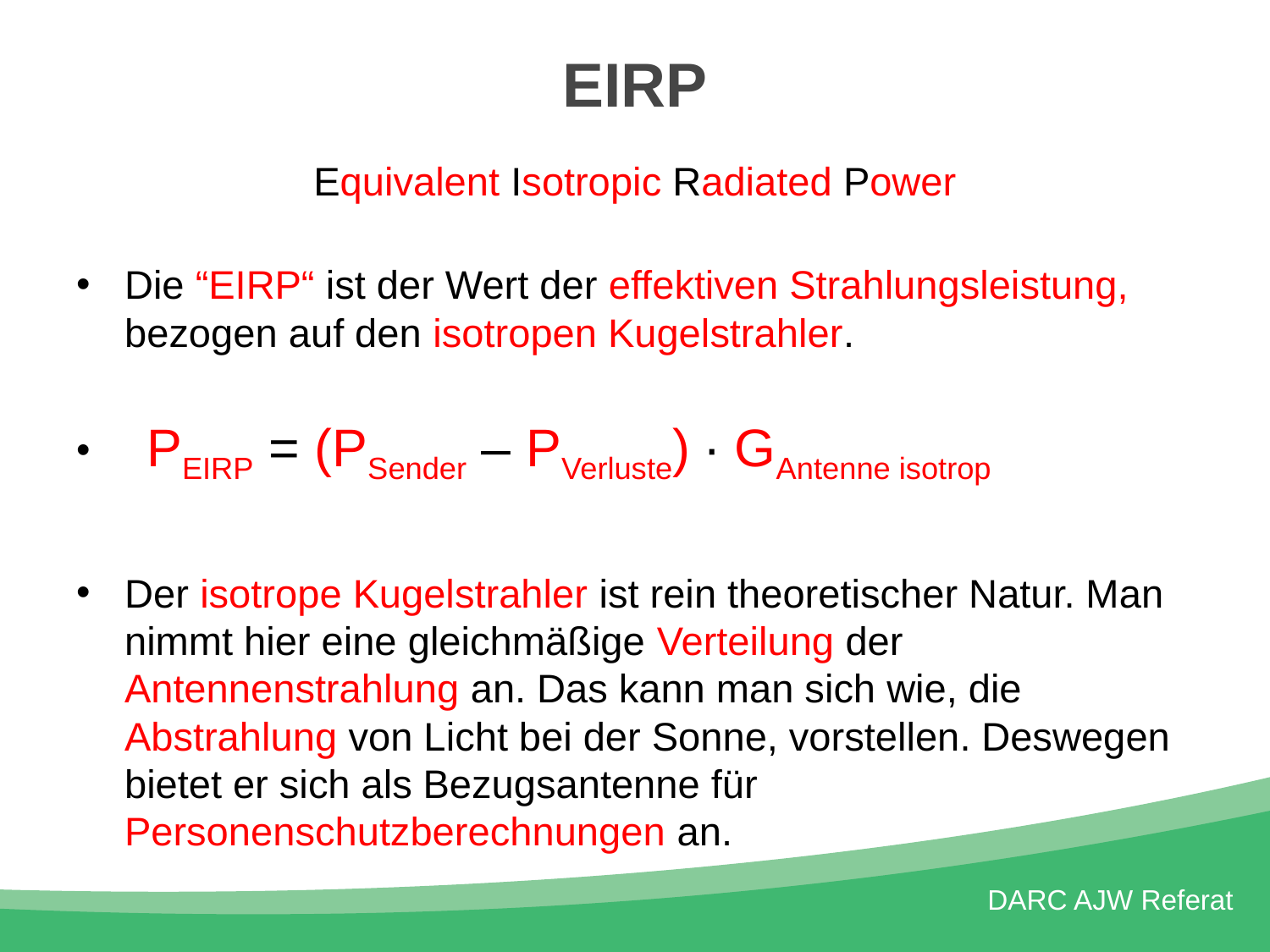

# EIRP
Equivalent Isotropic Radiated Power
Die “EIRP“ ist der Wert der effektiven Strahlungsleistung, bezogen auf den isotropen Kugelstrahler.
  PEIRP = (PSender – PVerluste) ∙ GAntenne isotrop

Der isotrope Kugelstrahler ist rein theoretischer Natur. Man nimmt hier eine gleichmäßige Verteilung der Antennenstrahlung an. Das kann man sich wie, die Abstrahlung von Licht bei der Sonne, vorstellen. Deswegen bietet er sich als Bezugsantenne für Personenschutzberechnungen an.